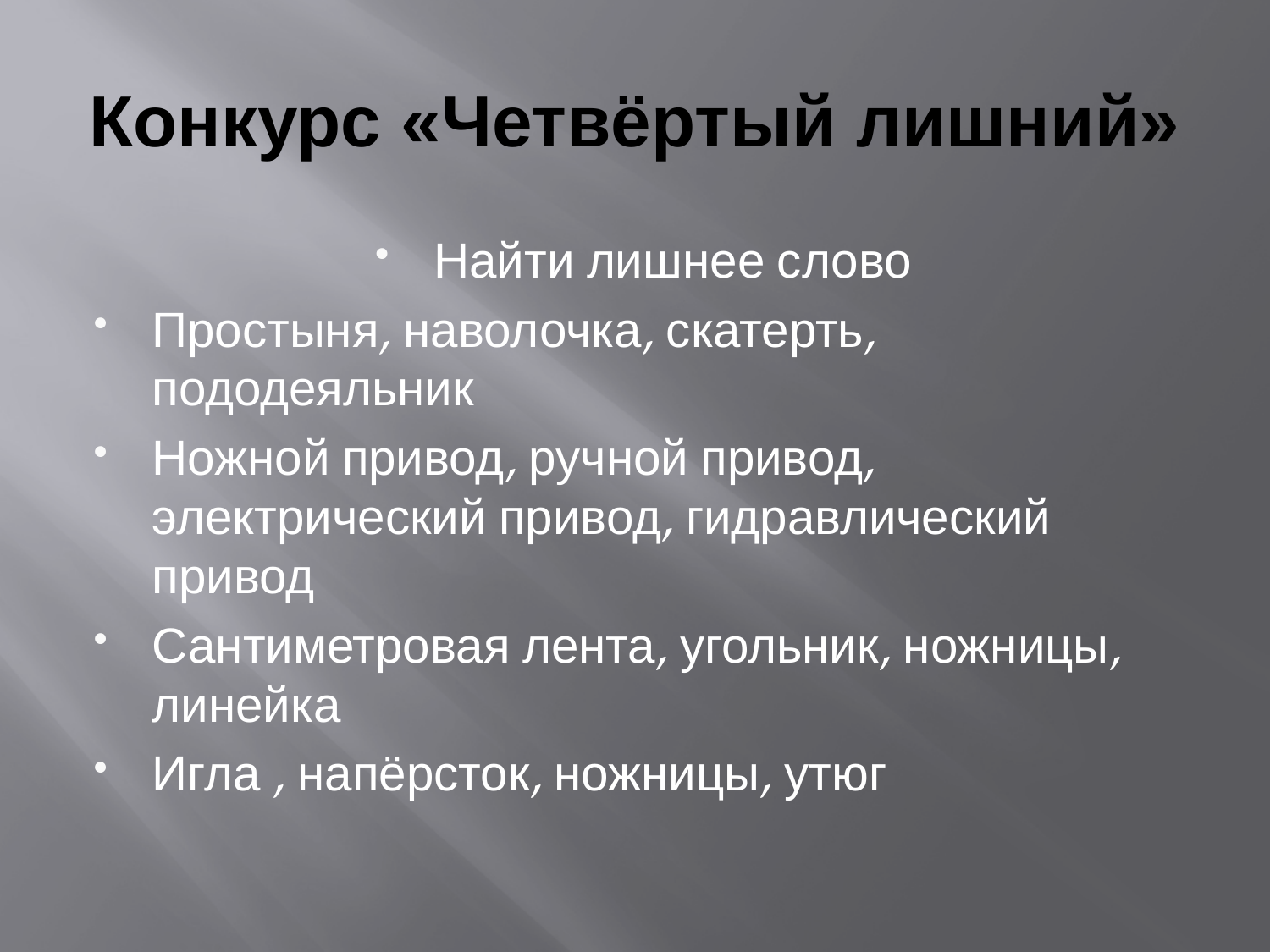

# Конкурс «Четвёртый лишний»
Найти лишнее слово
Простыня, наволочка, скатерть, пододеяльник
Ножной привод, ручной привод, электрический привод, гидравлический привод
Сантиметровая лента, угольник, ножницы, линейка
Игла , напёрсток, ножницы, утюг